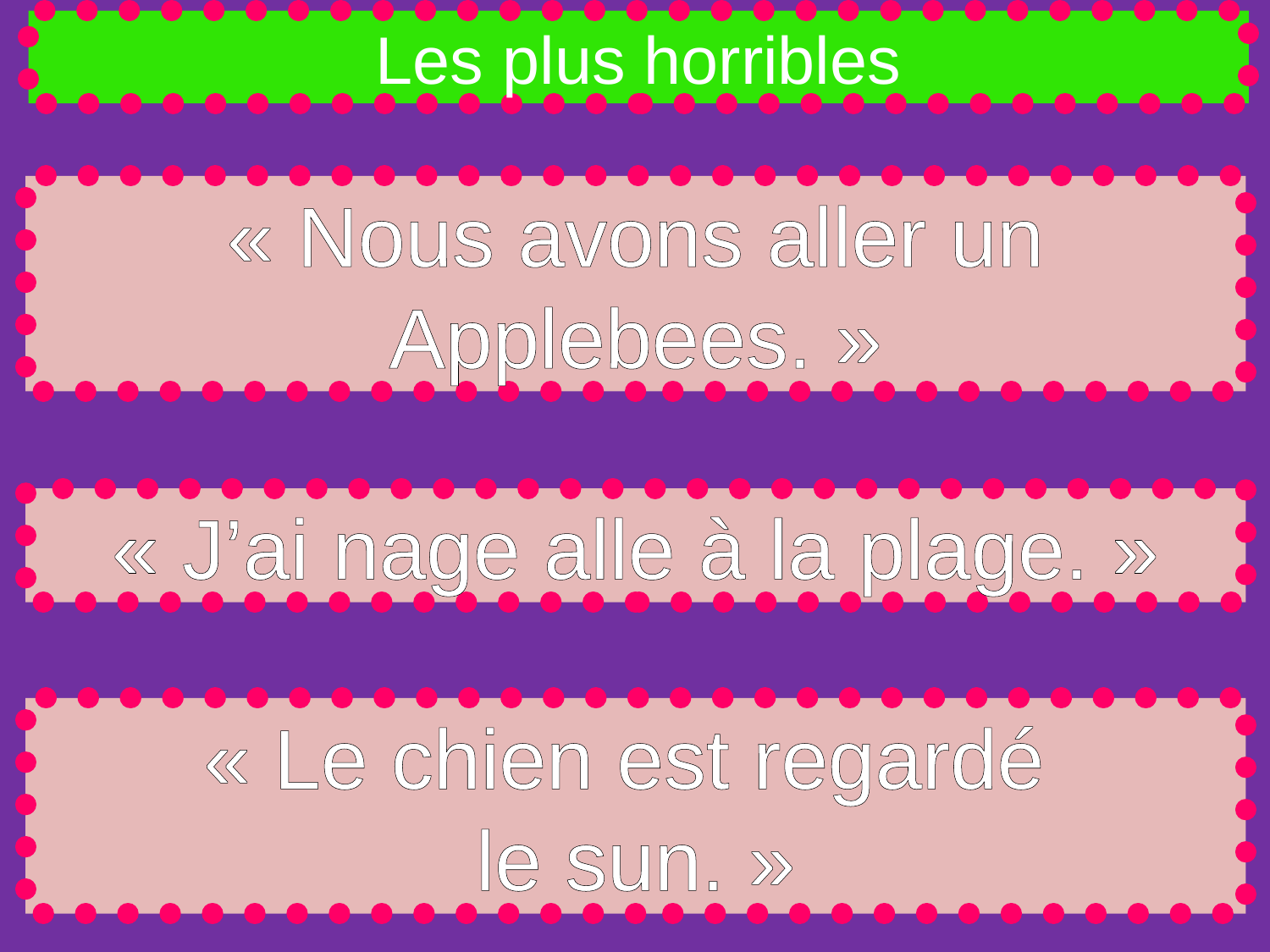

Les plus horribles
« Nous avons aller un Applebees. »
« J’ai nage alle à la plage. »
« Le chien est regardé
le sun. »